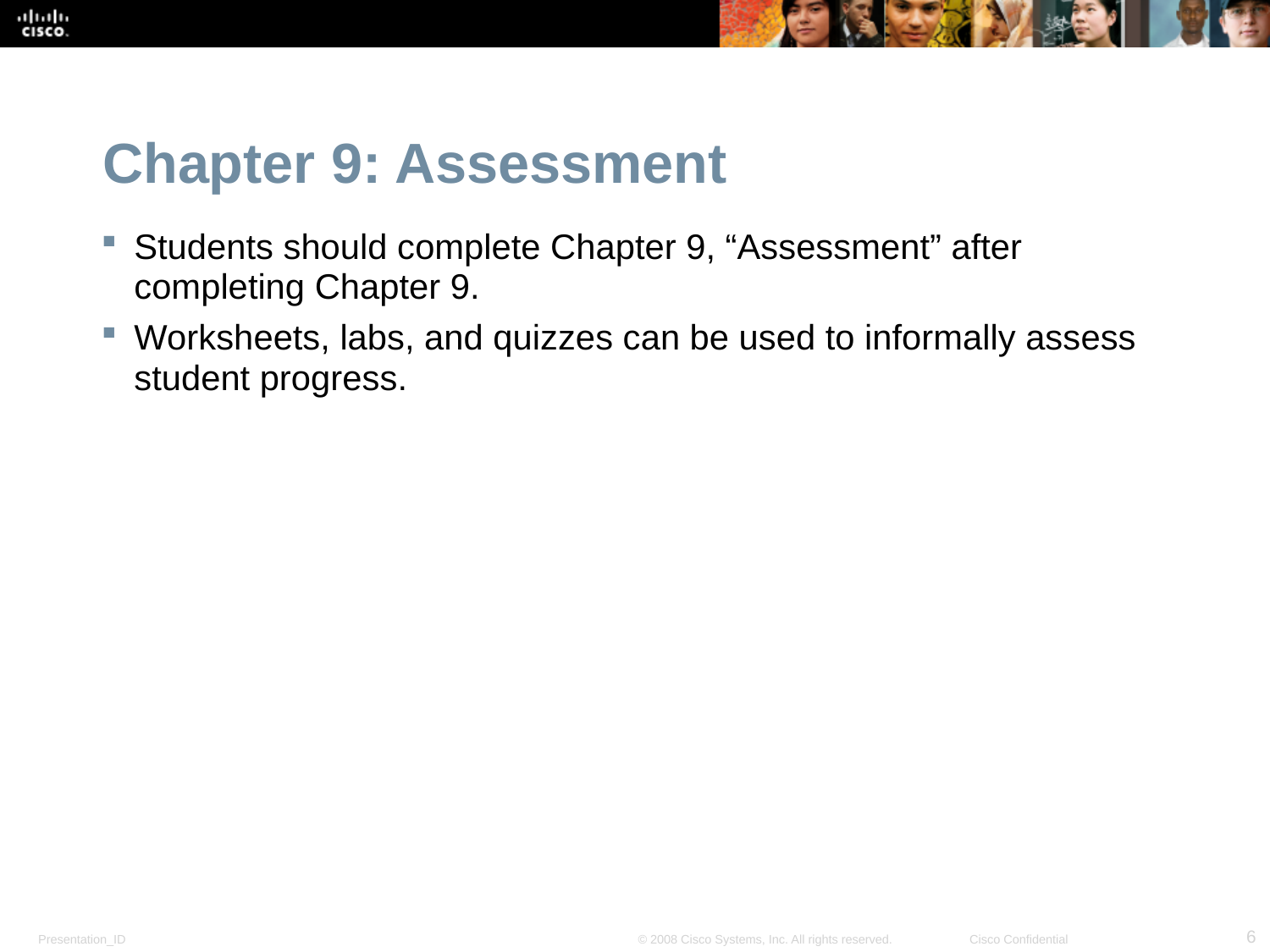

Chapter 9: Assessment
Students should complete Chapter 9, “Assessment” after  completing Chapter 9.
Worksheets, labs, and quizzes can be used to informally assess student progress.